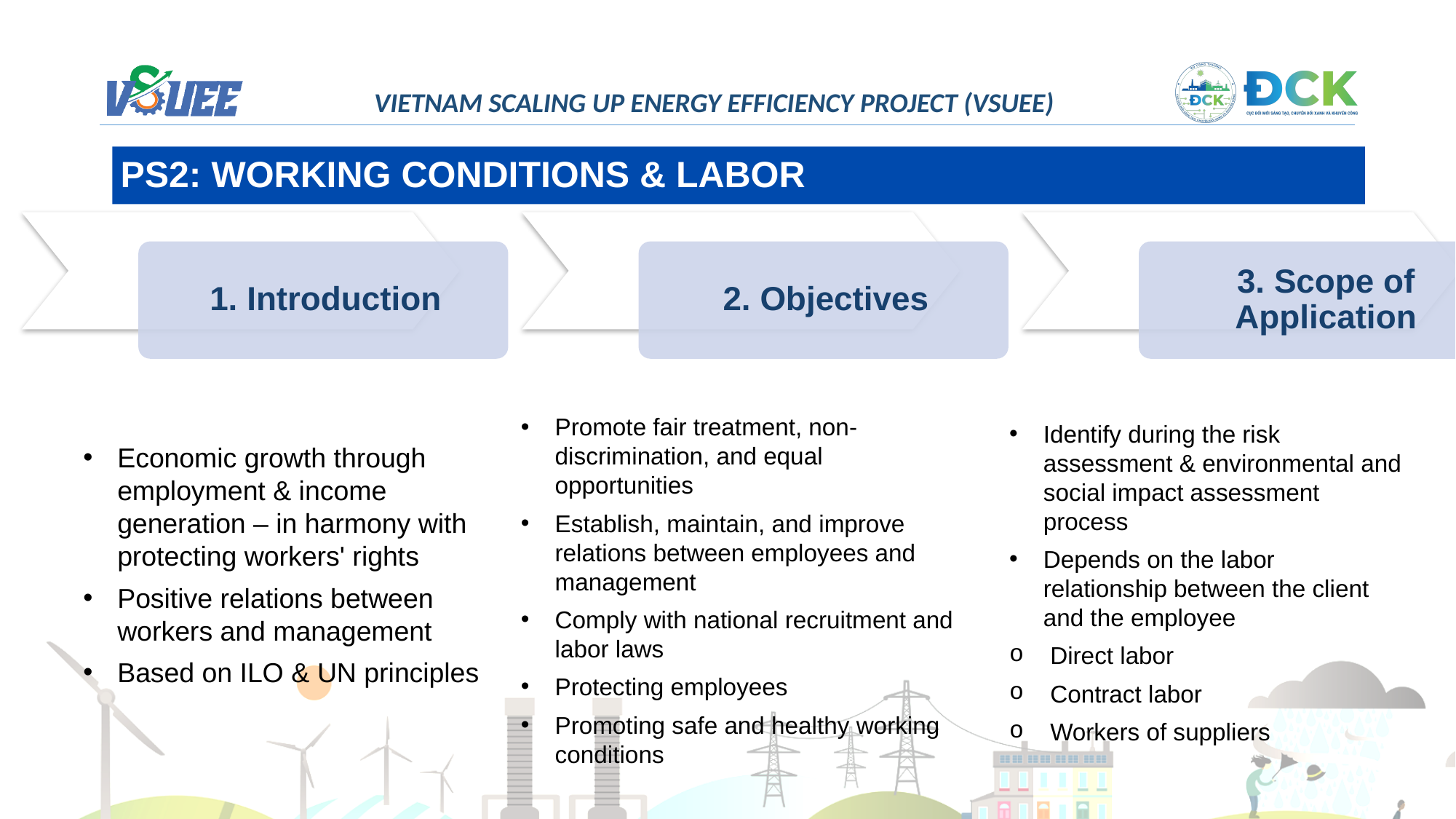

PS2: WORKING CONDITIONS & LABOR
1. Introduction
2. Objectives
3. Scope of Application
Promote fair treatment, non-discrimination, and equal opportunities
Establish, maintain, and improve relations between employees and management
Comply with national recruitment and labor laws
Protecting employees
Promoting safe and healthy working conditions
Economic growth through employment & income generation – in harmony with protecting workers' rights
Positive relations between workers and management
Based on ILO & UN principles
Identify during the risk assessment & environmental and social impact assessment process
Depends on the labor relationship between the client and the employee
Direct labor
Contract labor
Workers of suppliers